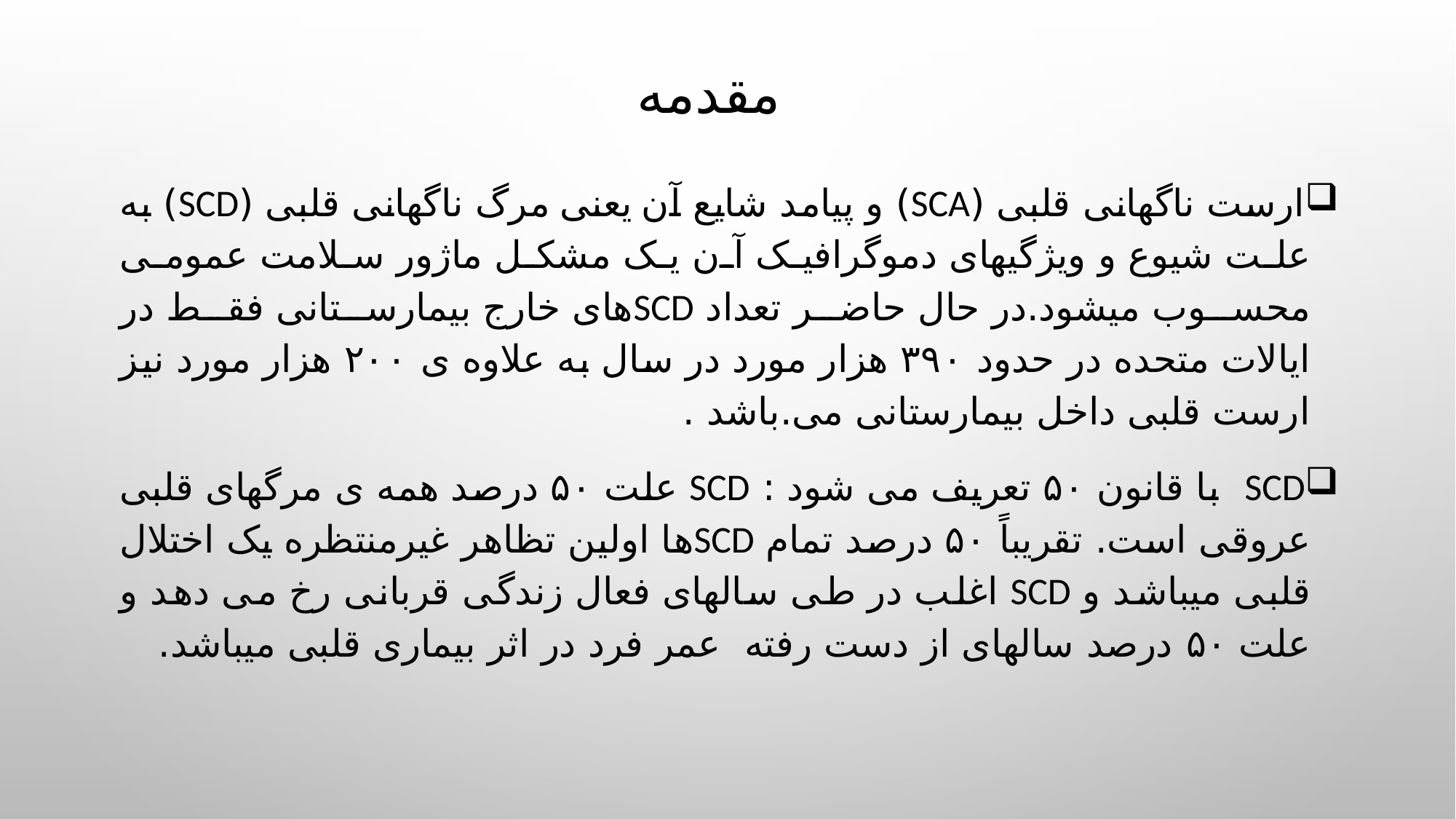

# مقدمه
ارست ناگهانی قلبی (SCA) و پیامد شایع آن یعنی مرگ ناگهانی قلبی (SCD) به علت شیوع و ویژگیهای دموگرافیک آن یک مشکل ماژور سلامت عمومی محسوب میشود.در حال حاضر تعداد SCDهای خارج بیمارستانی فقط در ایالات متحده در حدود ۳۹۰ هزار مورد در سال به علاوه ی ۲۰۰ هزار مورد نیز ارست قلبی داخل بیمارستانی می.باشد .
SCD  با قانون ۵۰ تعریف می شود : SCD علت ۵۰ درصد همه ی مرگهای قلبی عروقی است. تقریباً ۵۰ درصد تمام SCDها اولین تظاهر غیرمنتظره یک اختلال قلبی میباشد و SCD اغلب در طی سالهای فعال زندگی قربانی رخ می دهد و علت ۵۰ درصد سالهای از دست رفته  عمر فرد در اثر بیماری قلبی میباشد.